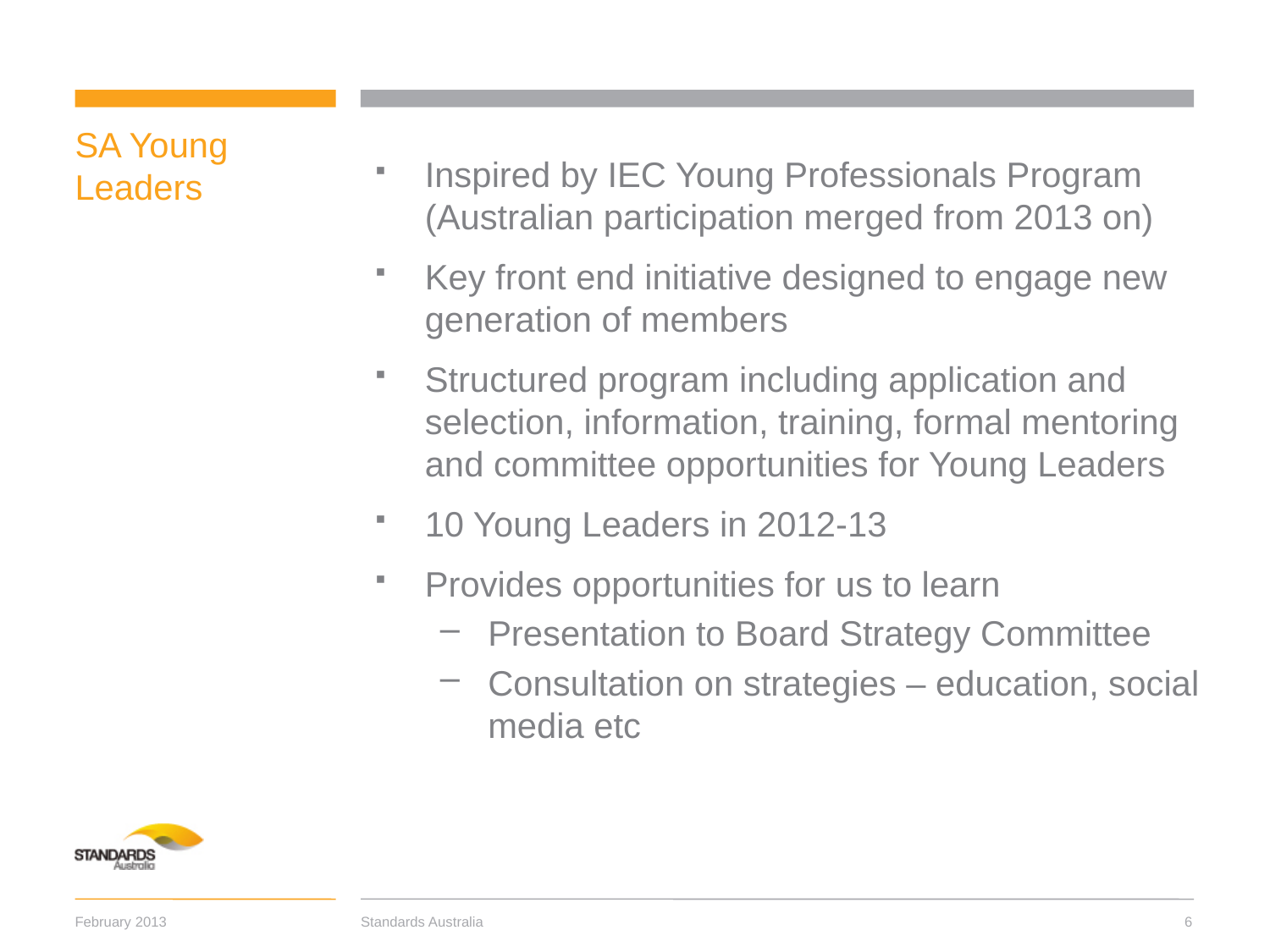

# SA Young Leaders
Inspired by IEC Young Professionals Program (Australian participation merged from 2013 on)
Key front end initiative designed to engage new generation of members
Structured program including application and selection, information, training, formal mentoring and committee opportunities for Young Leaders
10 Young Leaders in 2012-13
Provides opportunities for us to learn
Presentation to Board Strategy Committee
Consultation on strategies – education, social media etc

Standards Australia